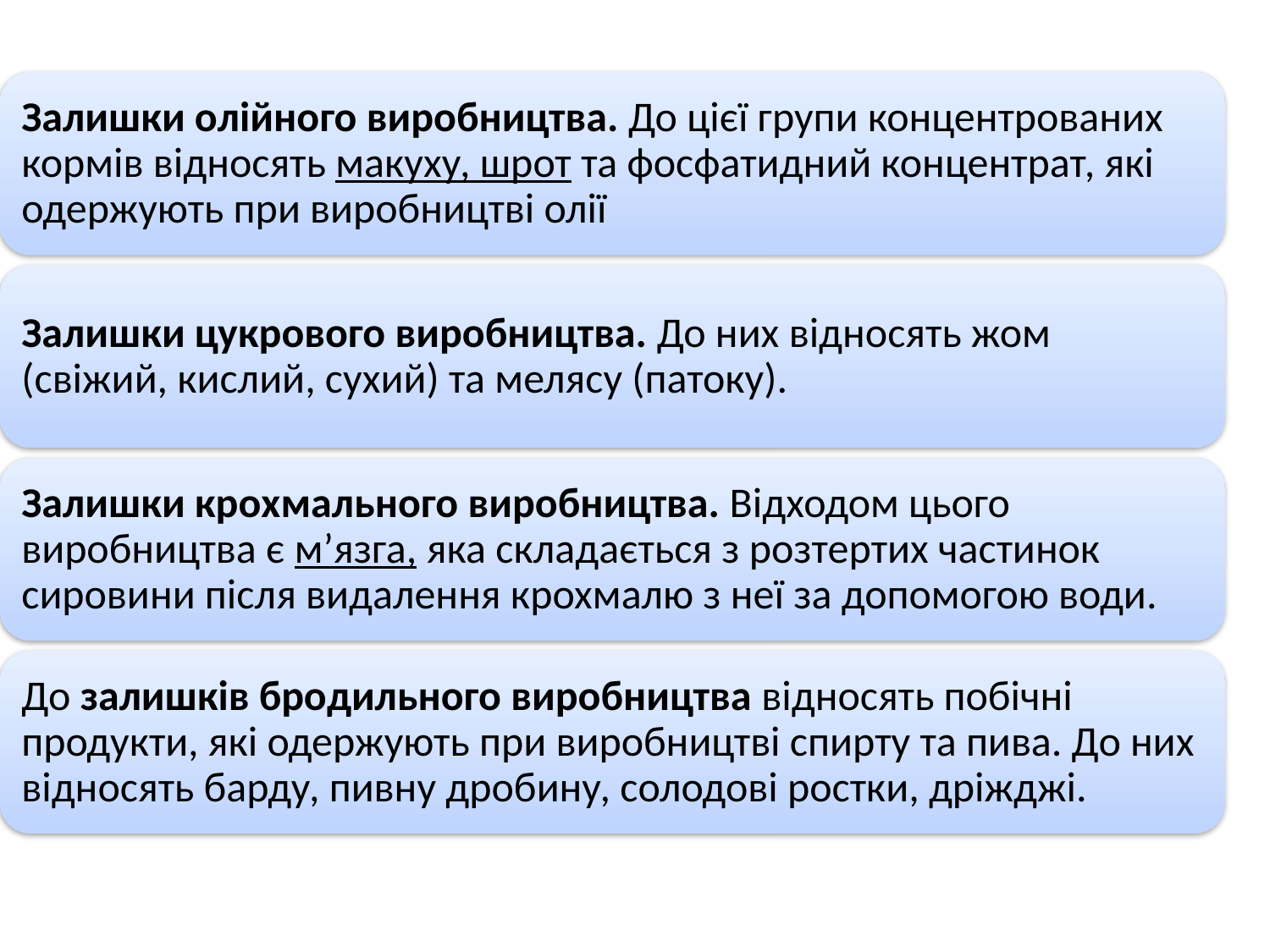

Залишки олійного виробництва. До цієї групи концентрованих кормів відносять макуху, шрот та фосфатидний концентрат, які одержують при виробництві олії
Залишки цукрового виробництва. До них відносять жом (свіжий, кислий, сухий) та мелясу (патоку).
Залишки крохмального виробництва. Відходом цього виробництва є м’язга, яка складається з розтертих частинок сировини після видалення крохмалю з неї за допомогою води.
До залишків бродильного виробництва відносять побічні продукти, які одержують при виробництві спирту та пива. До них відносять барду, пивну дробину, солодові ростки, дріжджі.